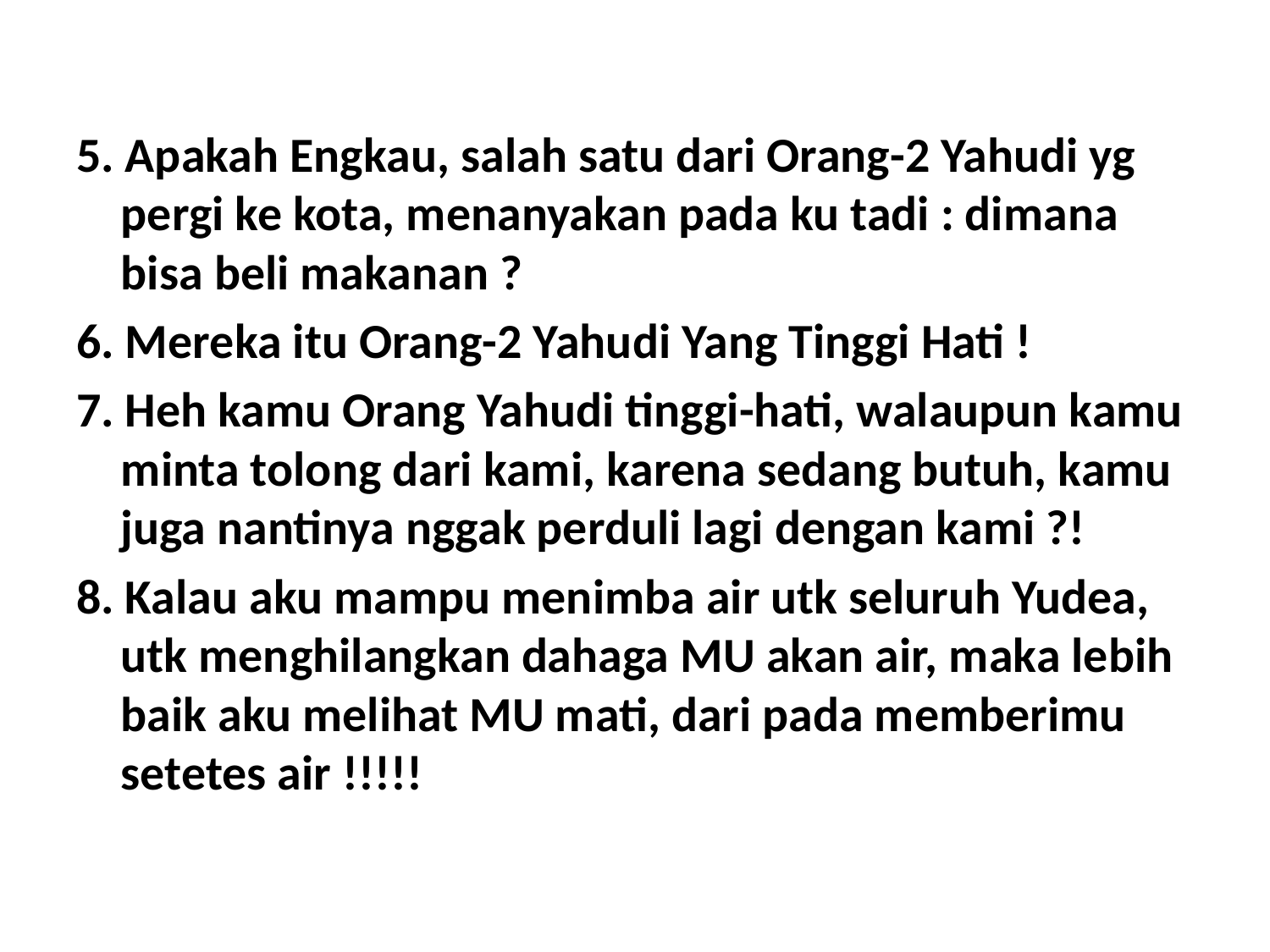

5. Apakah Engkau, salah satu dari Orang-2 Yahudi yg pergi ke kota, menanyakan pada ku tadi : dimana bisa beli makanan ?
6. Mereka itu Orang-2 Yahudi Yang Tinggi Hati !
7. Heh kamu Orang Yahudi tinggi-hati, walaupun kamu minta tolong dari kami, karena sedang butuh, kamu juga nantinya nggak perduli lagi dengan kami ?!
8. Kalau aku mampu menimba air utk seluruh Yudea, utk menghilangkan dahaga MU akan air, maka lebih baik aku melihat MU mati, dari pada memberimu setetes air !!!!!